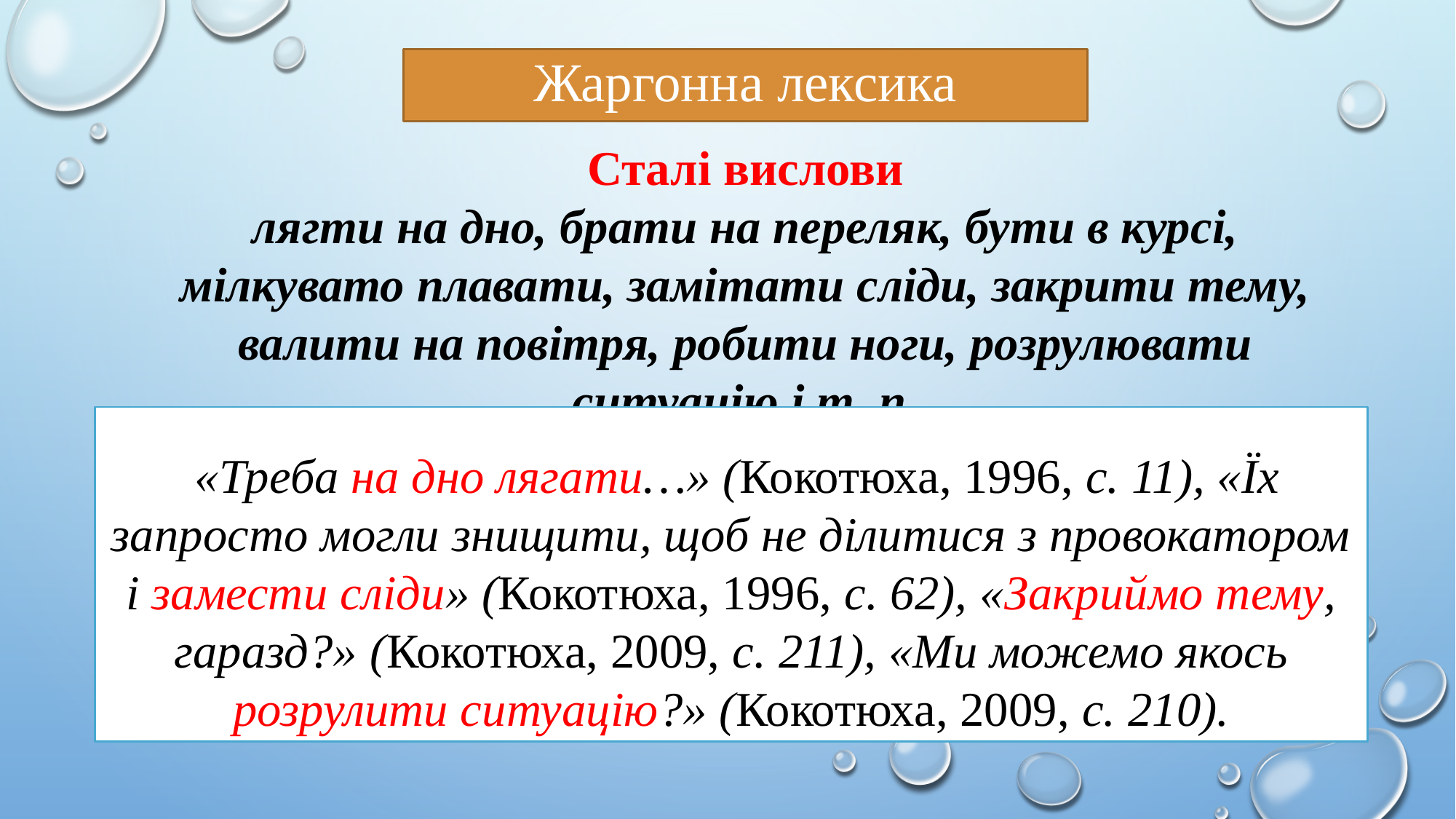

Жаргонна лексика
Сталі вислови
лягти на дно, брати на переляк, бути в курсі, мілкувато плавати, замітати сліди, закрити тему, валити на повітря, робити ноги, розрулювати ситуацію і т. п.

 «Треба на дно лягати…» (Кокотюха, 1996, с. 11), «Їх запросто могли знищити, щоб не ділитися з провокатором і замести сліди» (Кокотюха, 1996, с. 62), «Закриймо тему, гаразд?» (Кокотюха, 2009, с. 211), «Ми можемо якось розрулити ситуацію?» (Кокотюха, 2009, с. 210).